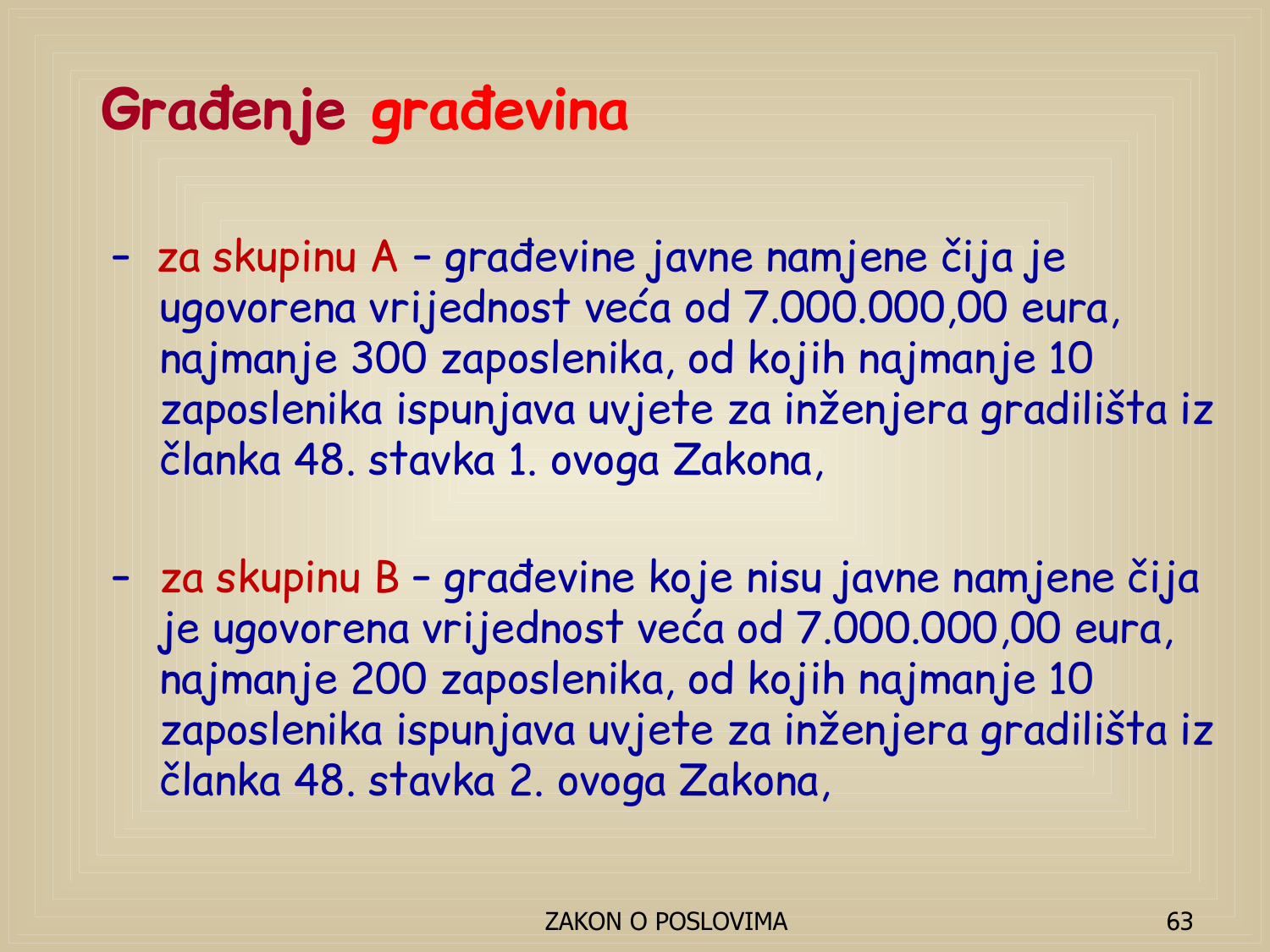

# Građenje građevina
–  za skupinu A – građevine javne namjene čija je ugovorena vrijednost veća od 7.000.000,00 eura, najmanje 300 zaposlenika, od kojih najmanje 10 zaposlenika ispunjava uvjete za inženjera gradilišta iz članka 48. stavka 1. ovoga Zakona,

– 	za skupinu B – građevine koje nisu javne namjene čija je ugovorena vrijednost veća od 7.000.000,00 eura, najmanje 200 zaposlenika, od kojih najmanje 10 zaposlenika ispunjava uvjete za inženjera gradilišta iz članka 48. stavka 2. ovoga Zakona,

ZAKON O POSLOVIMA
63